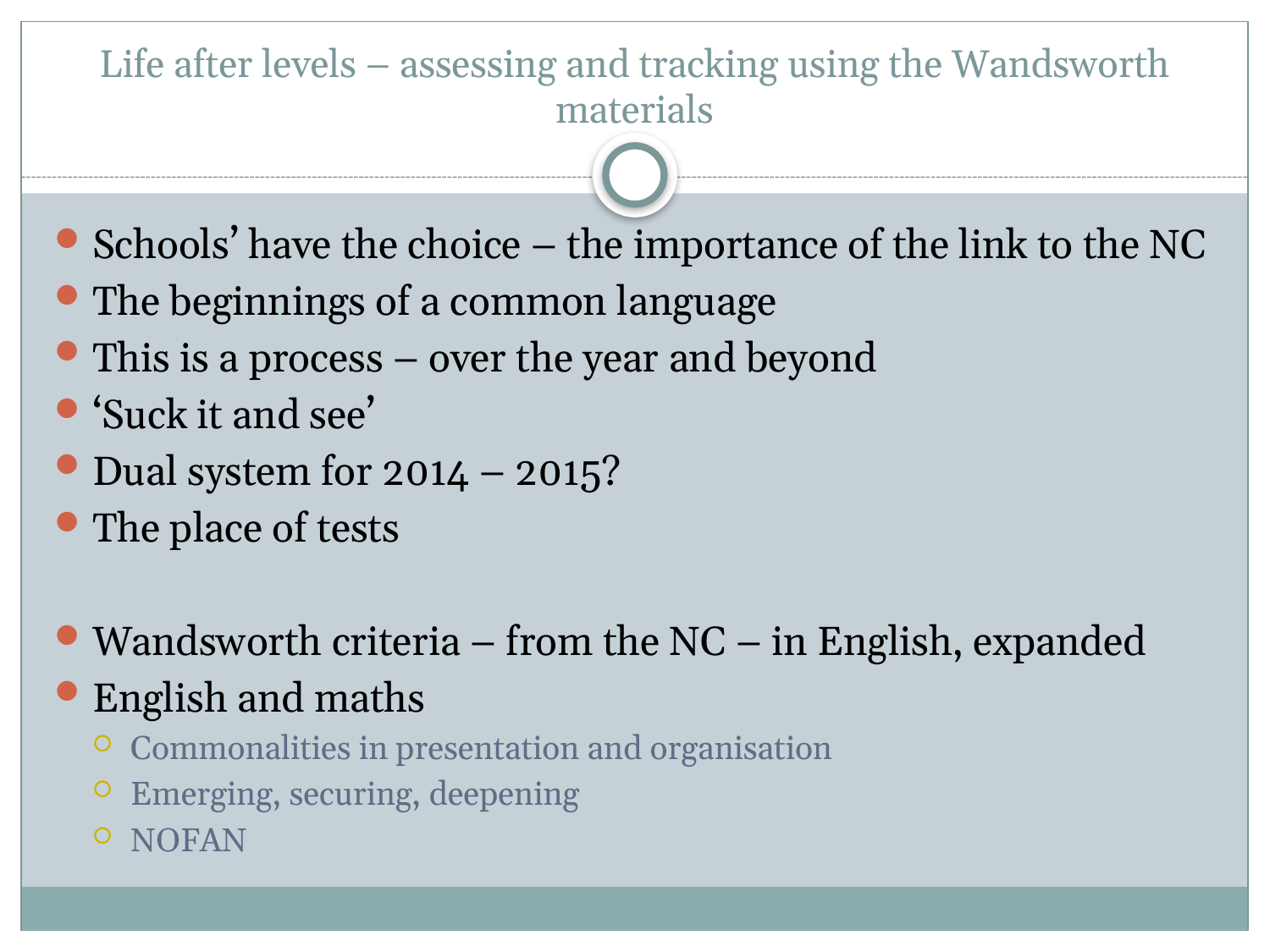

# Life after levels – assessing and tracking using the Wandsworth materials
Schools’ have the choice – the importance of the link to the NC
The beginnings of a common language
This is a process – over the year and beyond
‘Suck it and see’
Dual system for 2014 – 2015?
The place of tests

Wandsworth criteria – from the NC – in English, expanded
English and maths
Commonalities in presentation and organisation
Emerging, securing, deepening
NOFAN